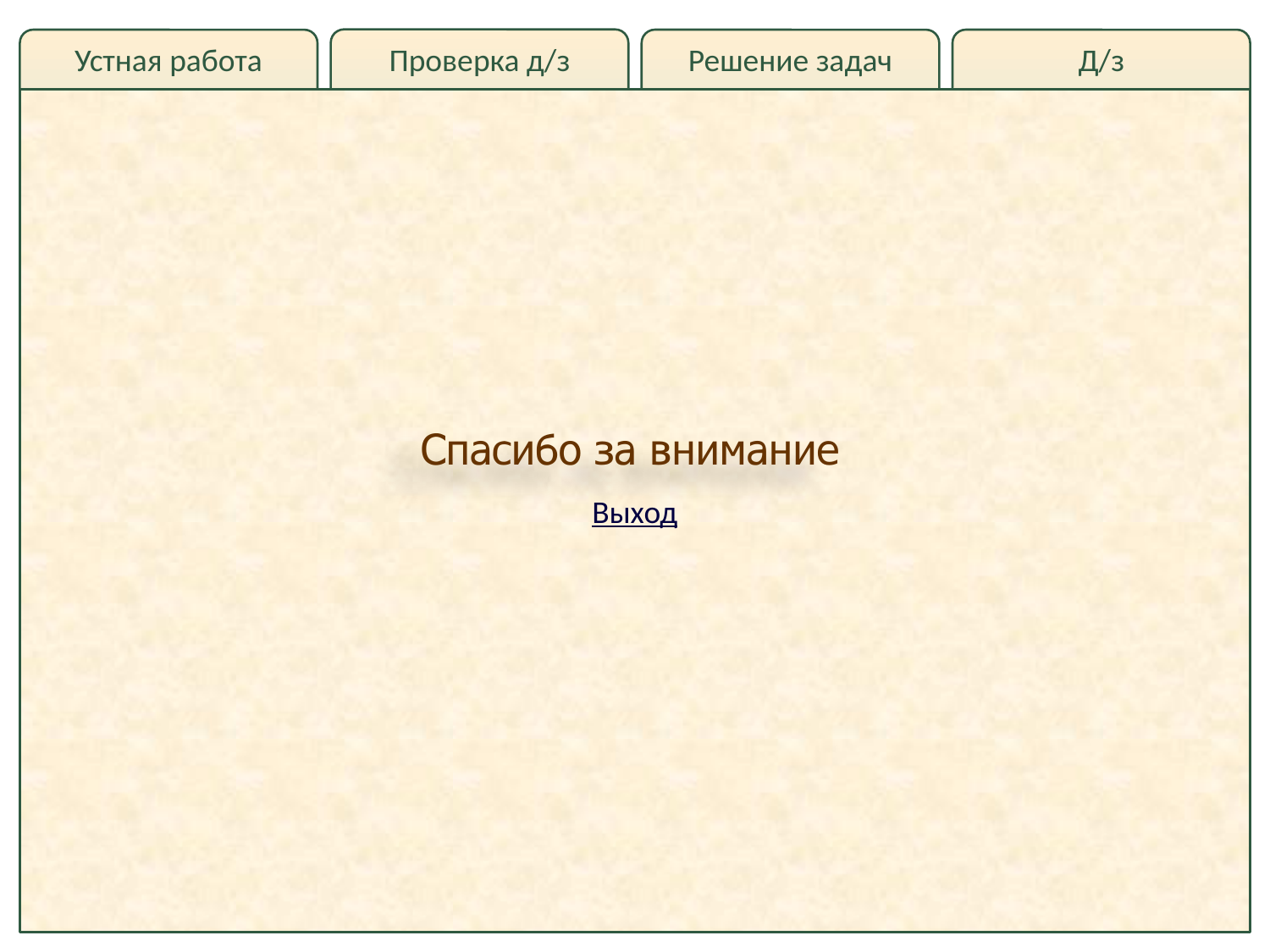

Проверка д/з
Устная работа
Решение задач
Д/з
Выход
Спасибо за внимание